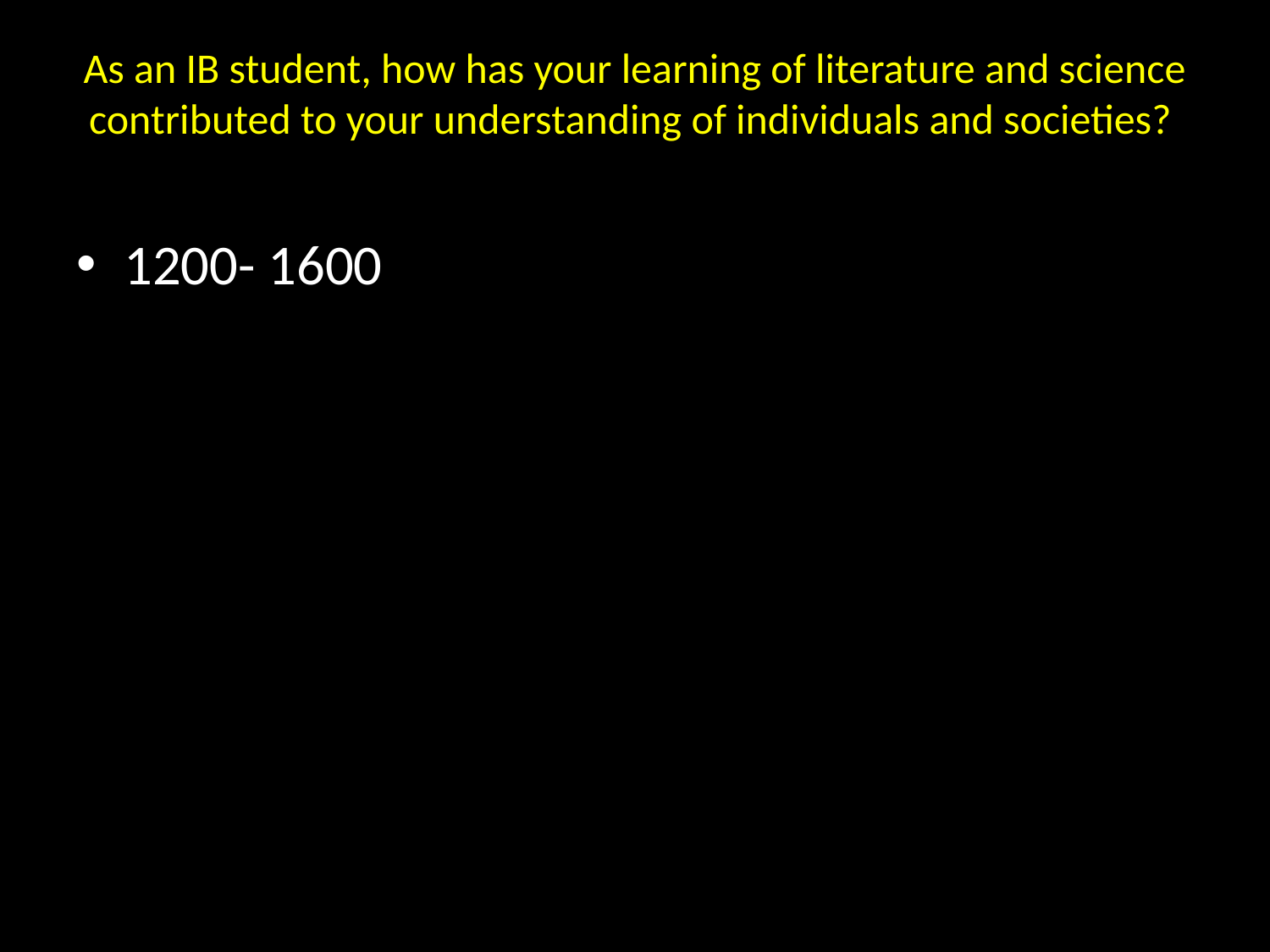

# As an IB student, how has your learning of literature and science contributed to your understanding of individuals and societies?
1200- 1600